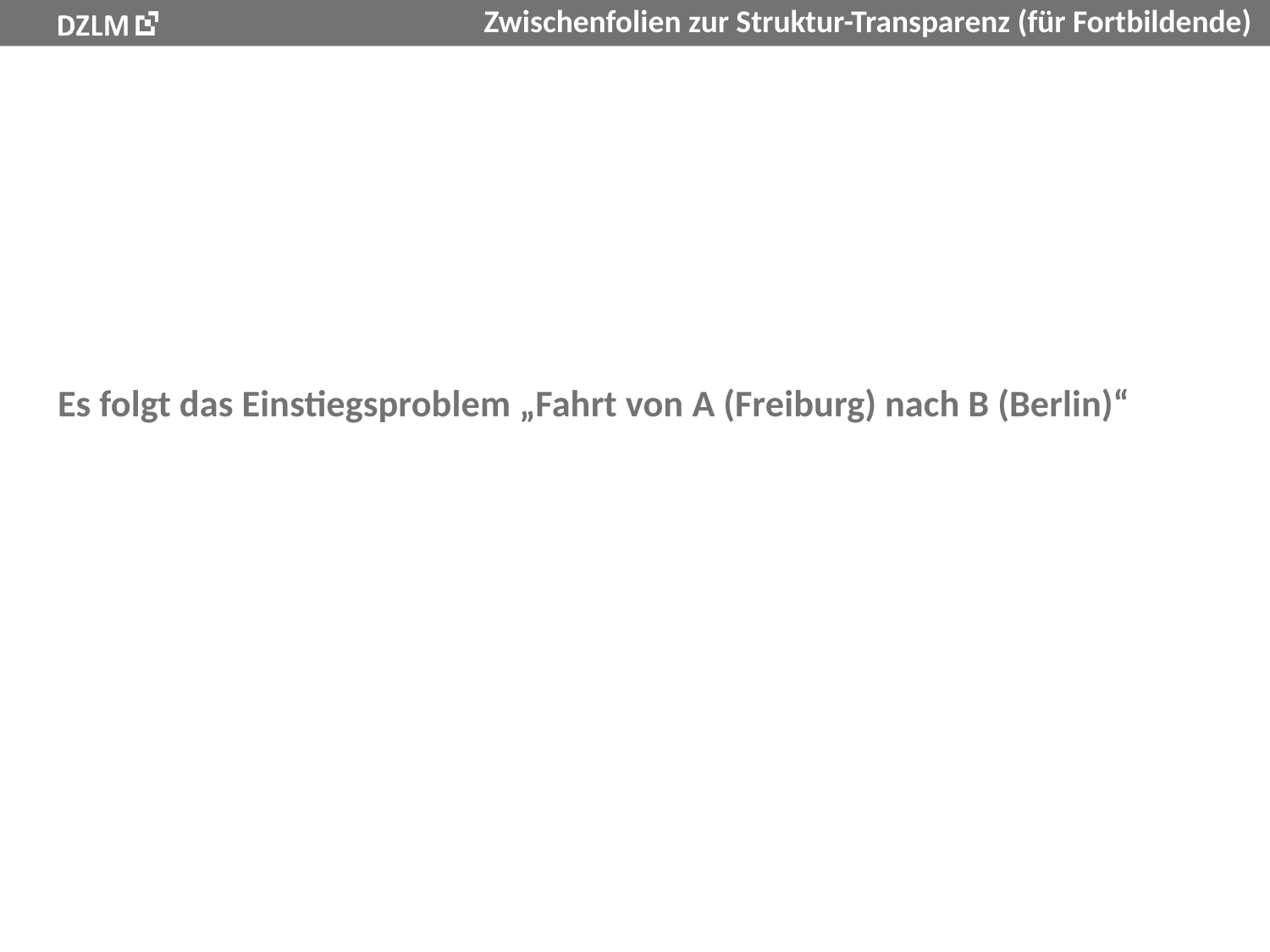

Es folgt das Einstiegsproblem „Fahrt von A (Freiburg) nach B (Berlin)“